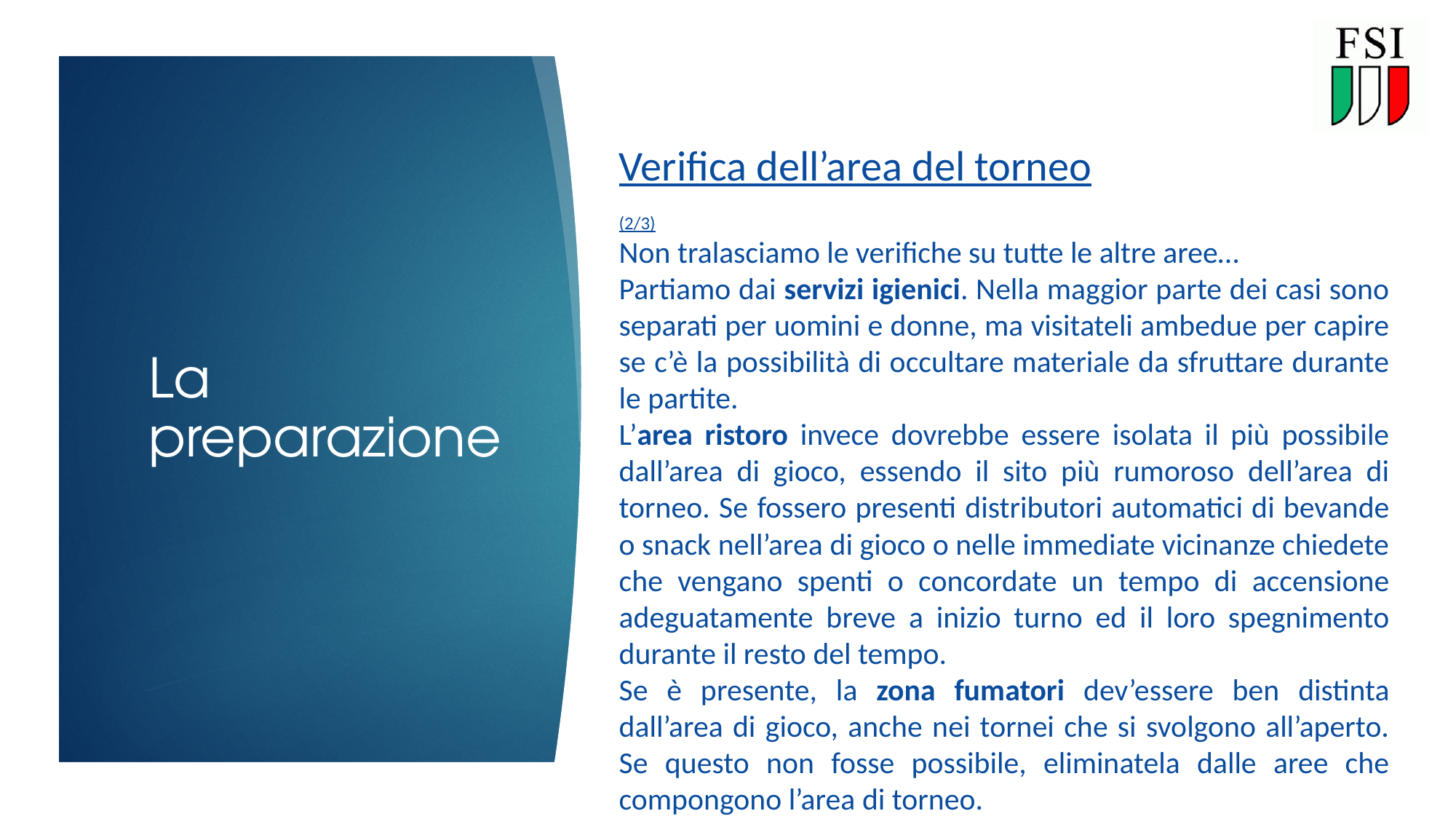

11
Verifica dell’area del torneo			(2/3)
Non tralasciamo le verifiche su tutte le altre aree…
Partiamo dai servizi igienici. Nella maggior parte dei casi sono separati per uomini e donne, ma visitateli ambedue per capire se c’è la possibilità di occultare materiale da sfruttare durante le partite.
L’area ristoro invece dovrebbe essere isolata il più possibile dall’area di gioco, essendo il sito più rumoroso dell’area di torneo. Se fossero presenti distributori automatici di bevande o snack nell’area di gioco o nelle immediate vicinanze chiedete che vengano spenti o concordate un tempo di accensione adeguatamente breve a inizio turno ed il loro spegnimento durante il resto del tempo.
Se è presente, la zona fumatori dev’essere ben distinta dall’area di gioco, anche nei tornei che si svolgono all’aperto. Se questo non fosse possibile, eliminatela dalle aree che compongono l’area di torneo.
# La preparazione